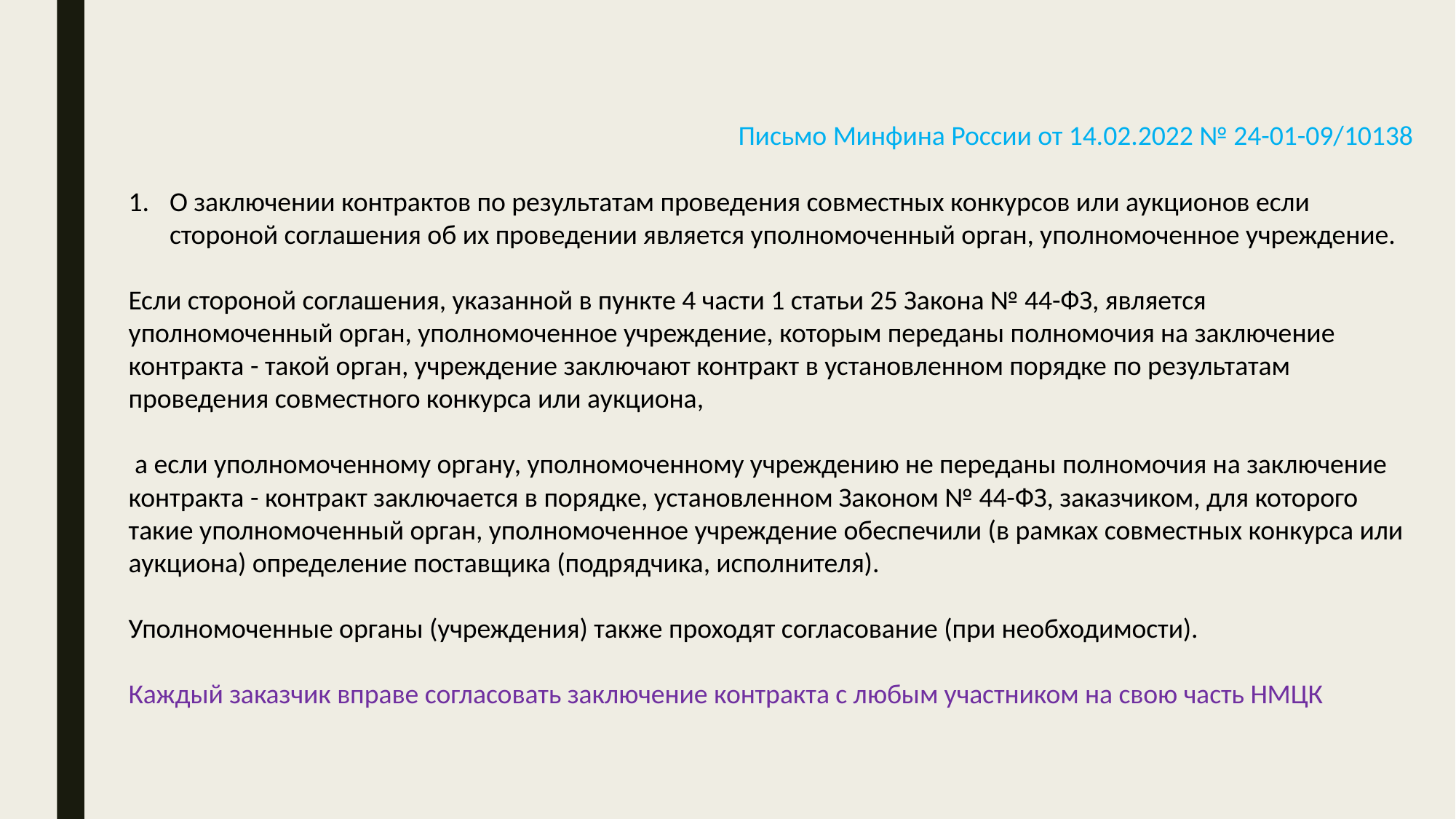

Письмо Минфина России от 14.02.2022 № 24-01-09/10138

О заключении контрактов по результатам проведения совместных конкурсов или аукционов если стороной соглашения об их проведении является уполномоченный орган, уполномоченное учреждение.

Если стороной соглашения, указанной в пункте 4 части 1 статьи 25 Закона № 44-ФЗ, является уполномоченный орган, уполномоченное учреждение, которым переданы полномочия на заключение контракта - такой орган, учреждение заключают контракт в установленном порядке по результатам проведения совместного конкурса или аукциона,

 а если уполномоченному органу, уполномоченному учреждению не переданы полномочия на заключение контракта - контракт заключается в порядке, установленном Законом № 44-ФЗ, заказчиком, для которого такие уполномоченный орган, уполномоченное учреждение обеспечили (в рамках совместных конкурса или аукциона) определение поставщика (подрядчика, исполнителя).

Уполномоченные органы (учреждения) также проходят согласование (при необходимости).

Каждый заказчик вправе согласовать заключение контракта с любым участником на свою часть НМЦК